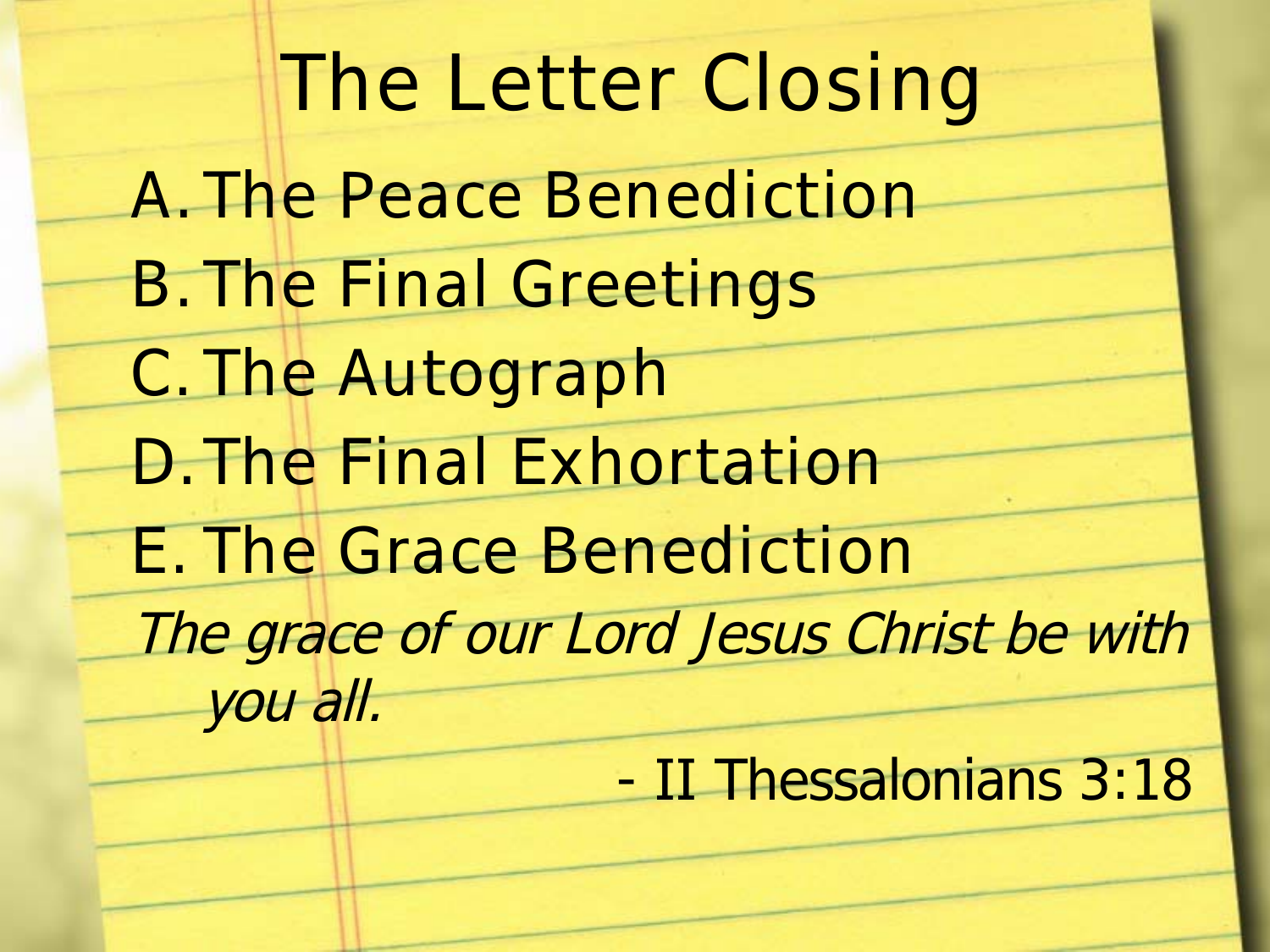

# The Letter Closing
The Peace Benediction
The Final Greetings
The Autograph
The Final Exhortation
The Grace Benediction
The grace of our Lord Jesus Christ be with you all.
- II Thessalonians 3:18